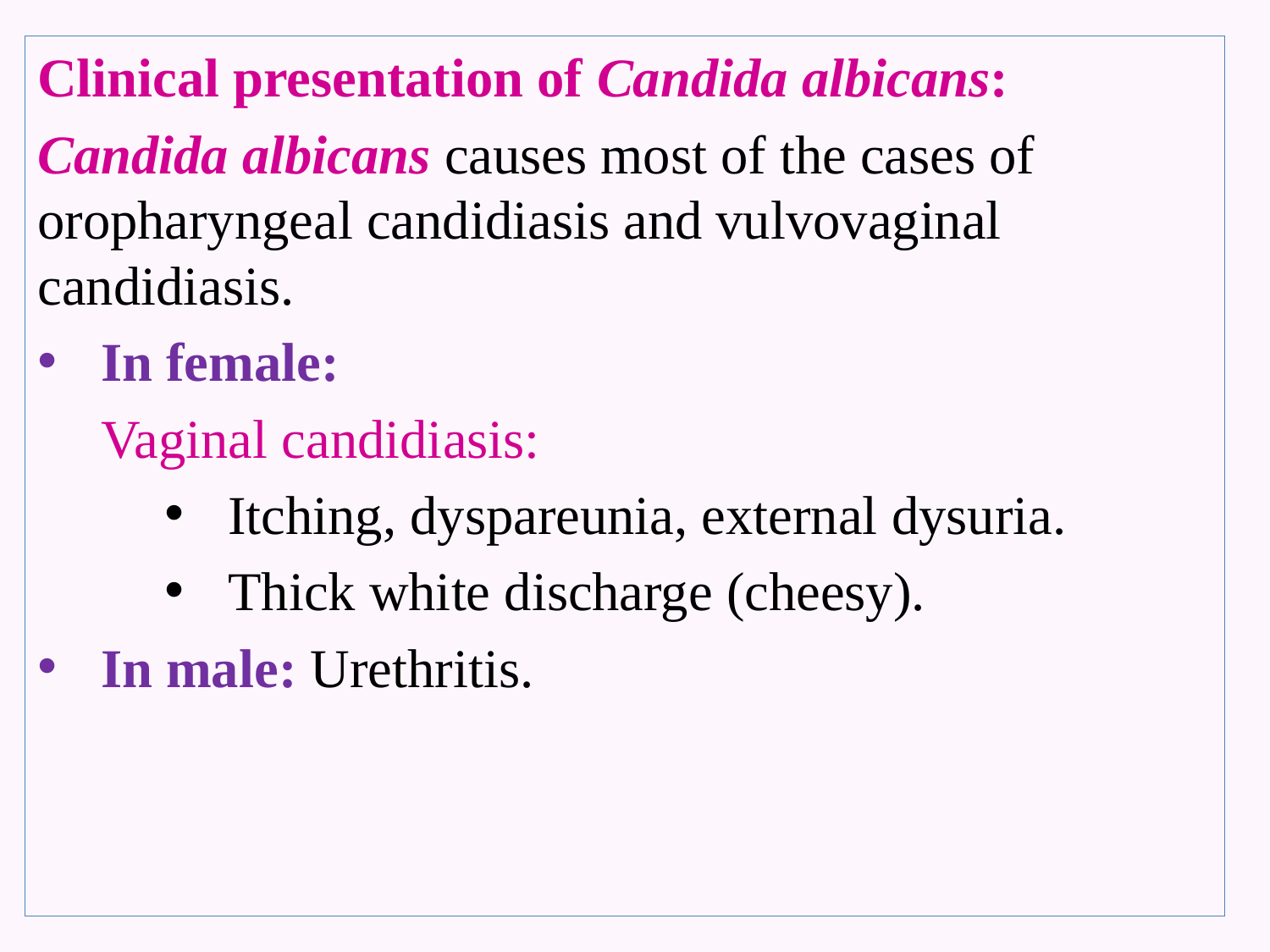

Clinical presentation of Candida albicans:
Candida albicans causes most of the cases of oropharyngeal candidiasis and vulvovaginal candidiasis.
In female:
Vaginal candidiasis:
Itching, dyspareunia, external dysuria.
Thick white discharge (cheesy).
In male: Urethritis.